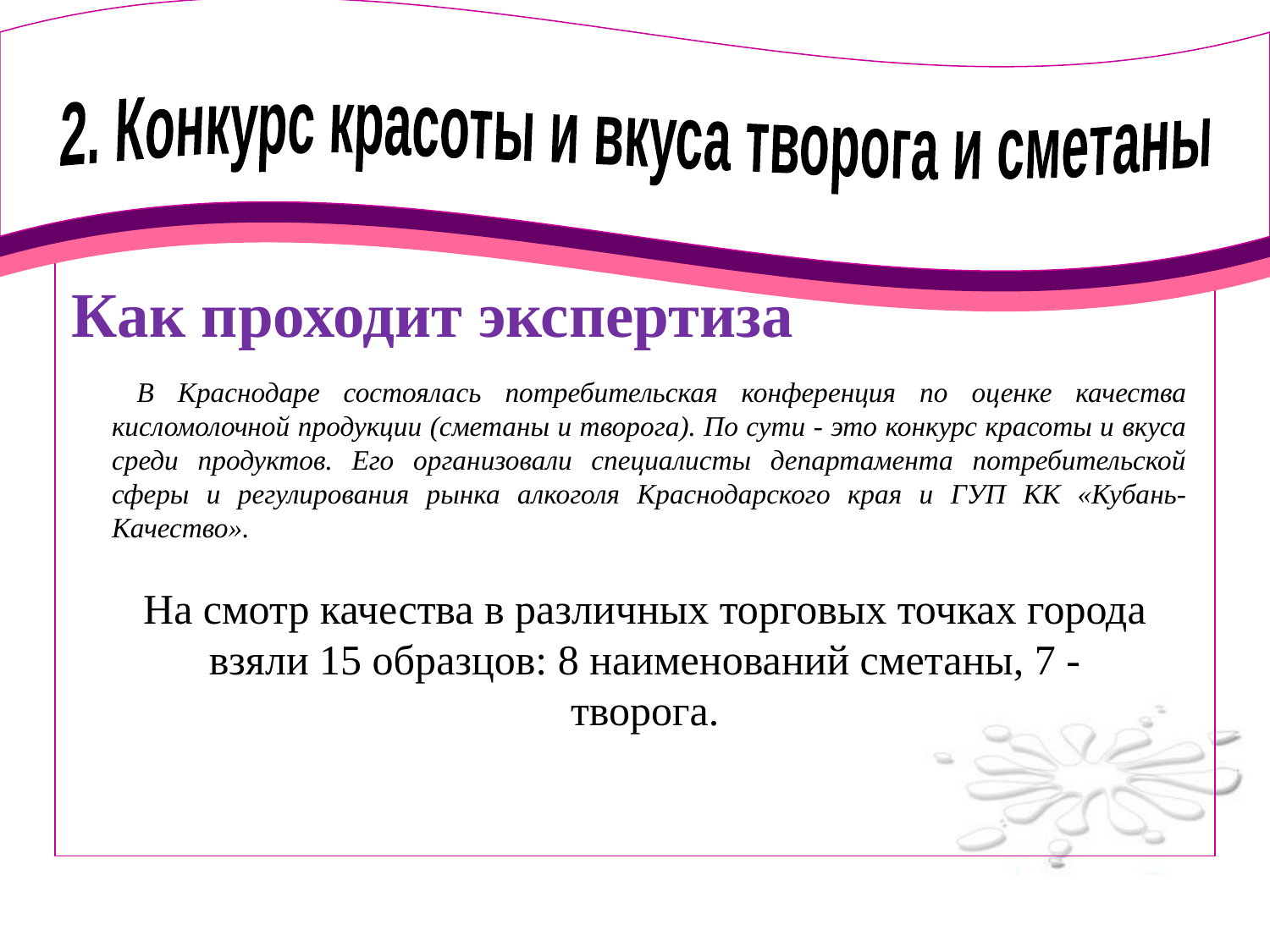

2. Конкурс красоты и вкуса творога и сметаны
Как проходит экспертиза
В Краснодаре состоялась потребительская конференция по оценке качества кисломолочной продукции (сметаны и творога). По сути - это конкурс красоты и вкуса среди продуктов. Его организовали специалисты департамента потребительской сферы и регулирования рынка алкоголя Краснодарского края и ГУП КК «Кубань-Качество».
На смотр качества в различных торговых точках города взяли 15 образцов: 8 наименований сметаны, 7 - творога.